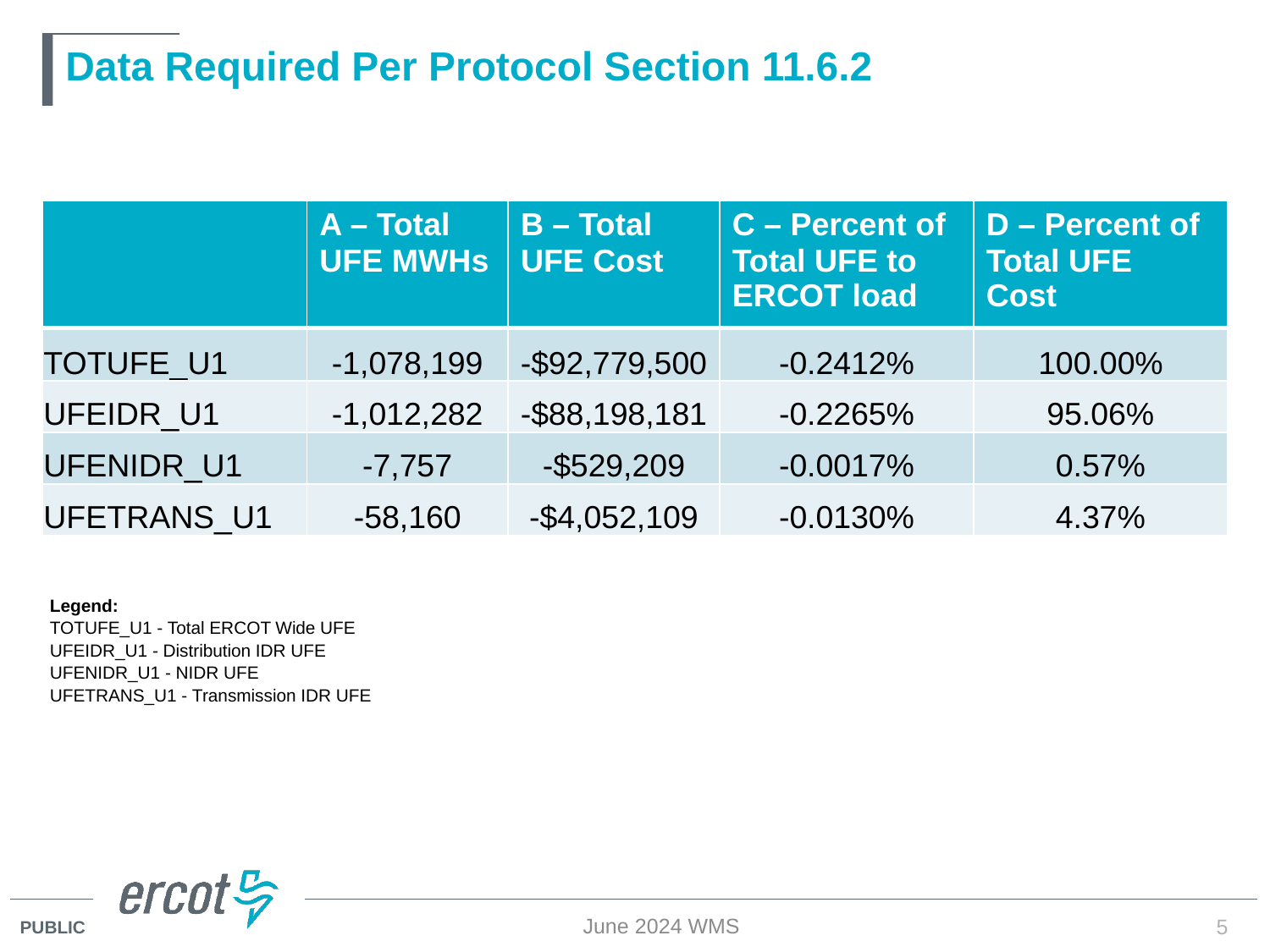

# Data Required Per Protocol Section 11.6.2
|  | A – Total UFE MWHs | B – Total UFE Cost | C – Percent of Total UFE to ERCOT load | D – Percent of Total UFE Cost |
| --- | --- | --- | --- | --- |
| TOTUFE\_U1 | -1,078,199 | -$92,779,500 | -0.2412% | 100.00% |
| UFEIDR\_U1 | -1,012,282 | -$88,198,181 | -0.2265% | 95.06% |
| UFENIDR\_U1 | -7,757 | -$529,209 | -0.0017% | 0.57% |
| UFETRANS\_U1 | -58,160 | -$4,052,109 | -0.0130% | 4.37% |
| Legend: |  |
| --- | --- |
| TOTUFE\_U1 - Total ERCOT Wide UFE |  |
| UFEIDR\_U1 - Distribution IDR UFE |  |
| UFENIDR\_U1 - NIDR UFE |  |
| UFETRANS\_U1 - Transmission IDR UFE |  |
June 2024 WMS
5